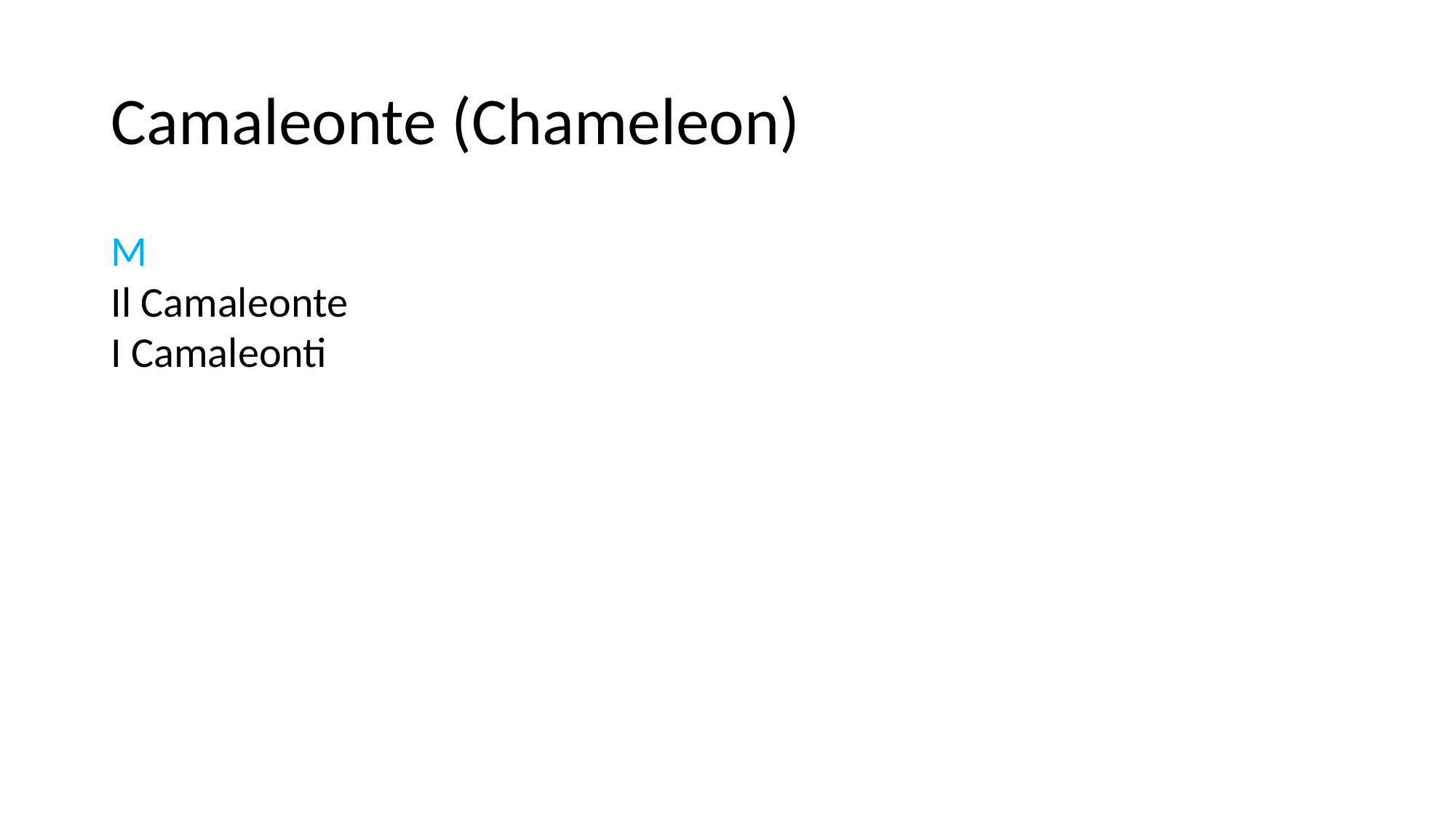

# Camaleonte (Chameleon)
M
Il Camaleonte
I Camaleonti